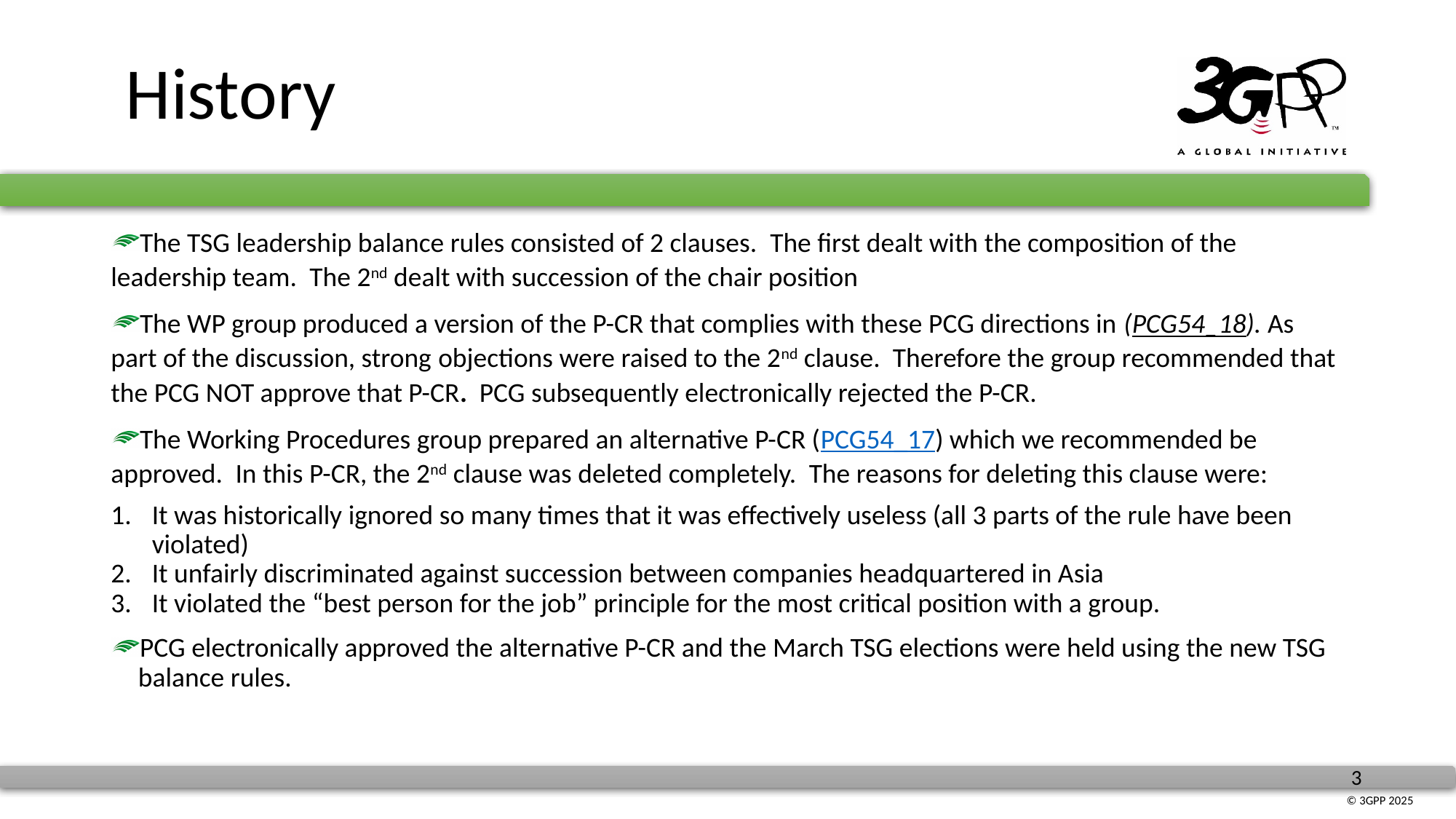

# History
The TSG leadership balance rules consisted of 2 clauses.  The first dealt with the composition of the leadership team.  The 2nd dealt with succession of the chair position
The WP group produced a version of the P-CR that complies with these PCG directions in (PCG54_18). As part of the discussion, strong objections were raised to the 2nd clause.  Therefore the group recommended that the PCG NOT approve that P-CR.  PCG subsequently electronically rejected the P-CR.
The Working Procedures group prepared an alternative P-CR (PCG54_17) which we recommended be approved.  In this P-CR, the 2nd clause was deleted completely.  The reasons for deleting this clause were:
It was historically ignored so many times that it was effectively useless (all 3 parts of the rule have been violated)
It unfairly discriminated against succession between companies headquartered in Asia
It violated the “best person for the job” principle for the most critical position with a group.
PCG electronically approved the alternative P-CR and the March TSG elections were held using the new TSG balance rules.